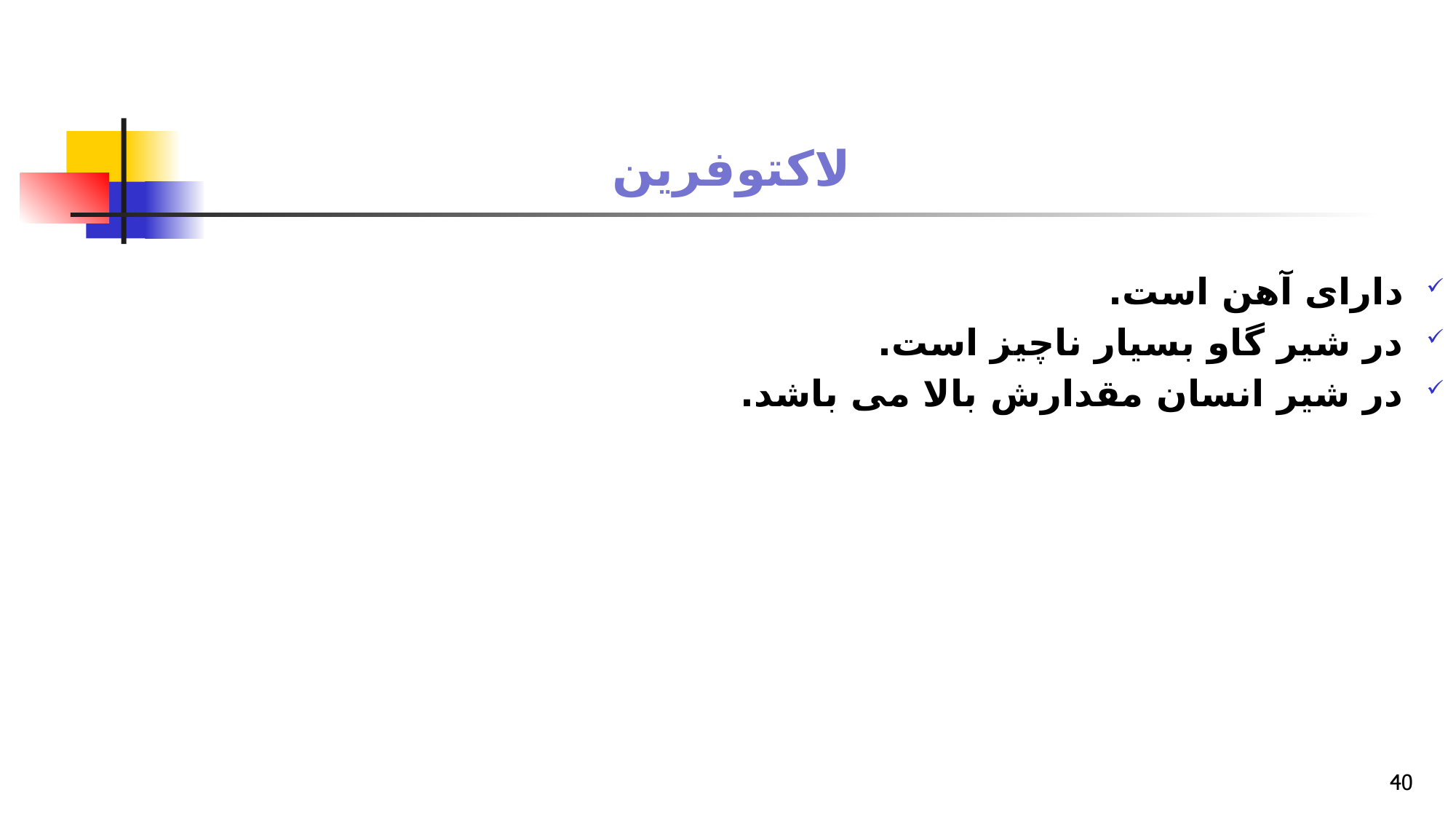

# لاکتوفرین

دارای آهن است.
در شیر گاو بسیار ناچیز است.
در شیر انسان مقدارش بالا می باشد.
40